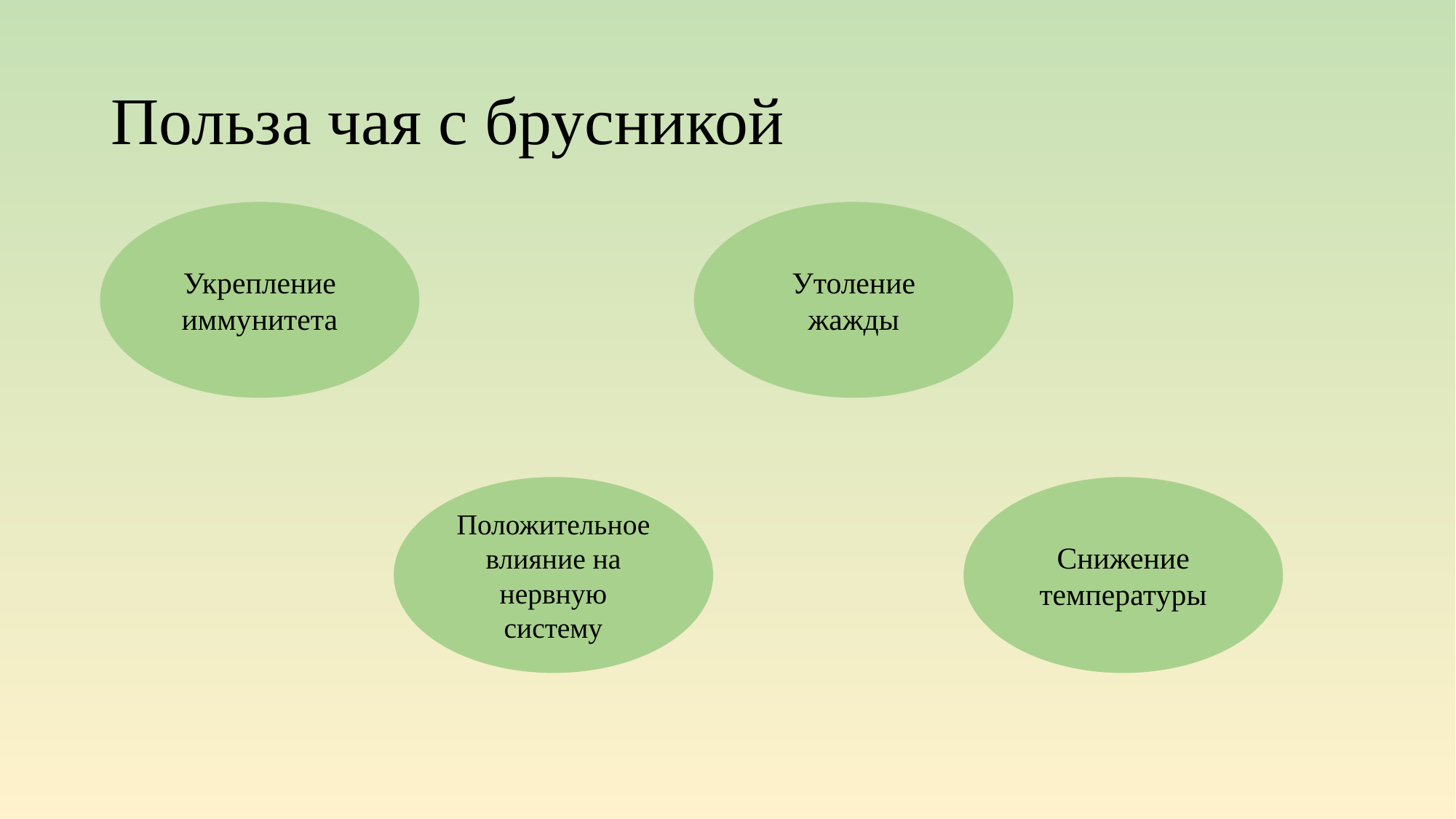

# Польза чая с брусникой
Укрепление иммунитета
Утоление жажды
Положительное влияние на нервную систему
Снижение температуры